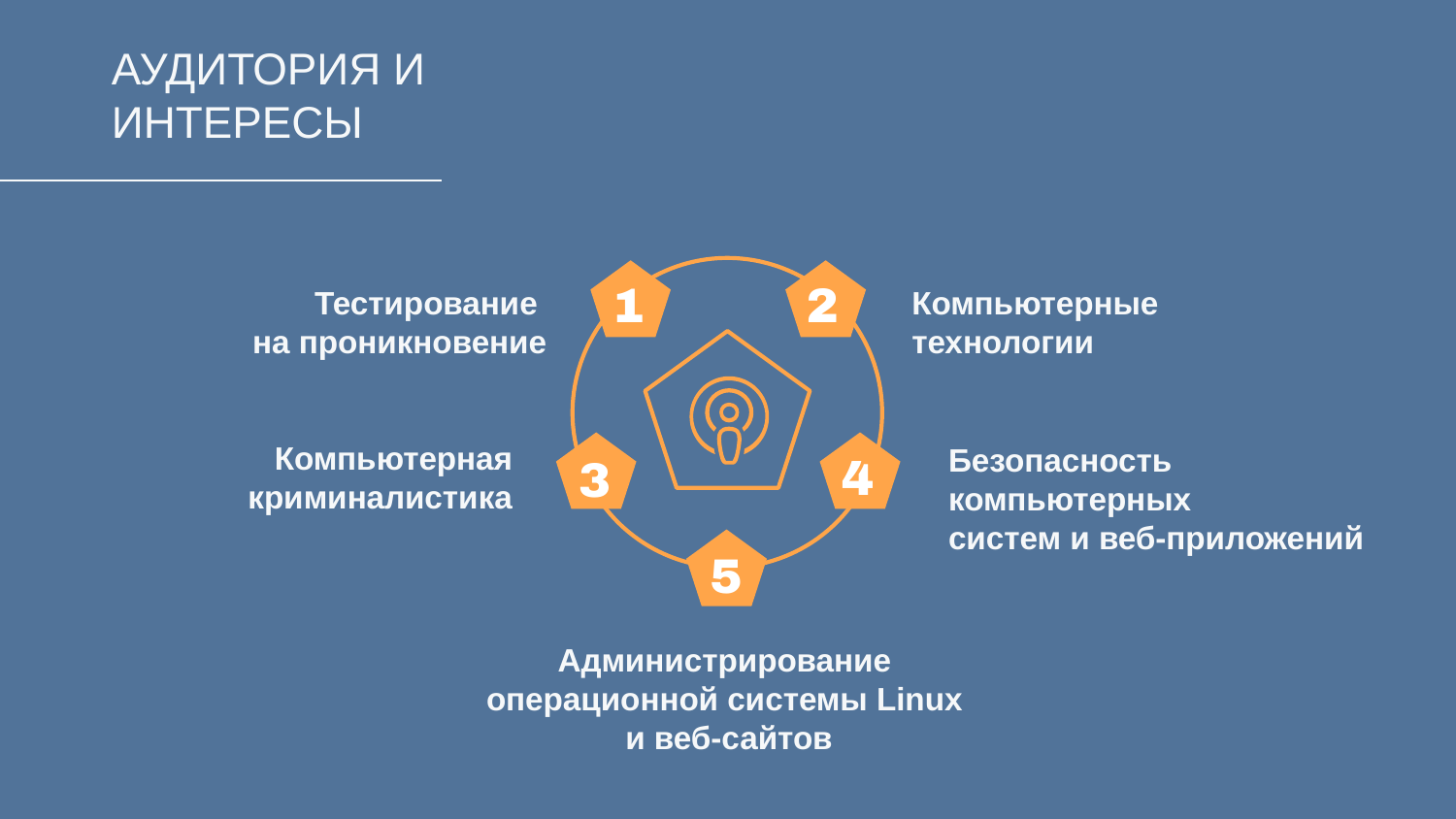

АУДИТОРИЯ И ИНТЕРЕСЫ

1
2
Тестирование
на проникновение

Компьютерные технологии

Компьютерная криминалистика

Безопасность компьютерных
систем и веб-приложений

4
3

5
Администрирование
операционной системы Linux
и веб-сайтов